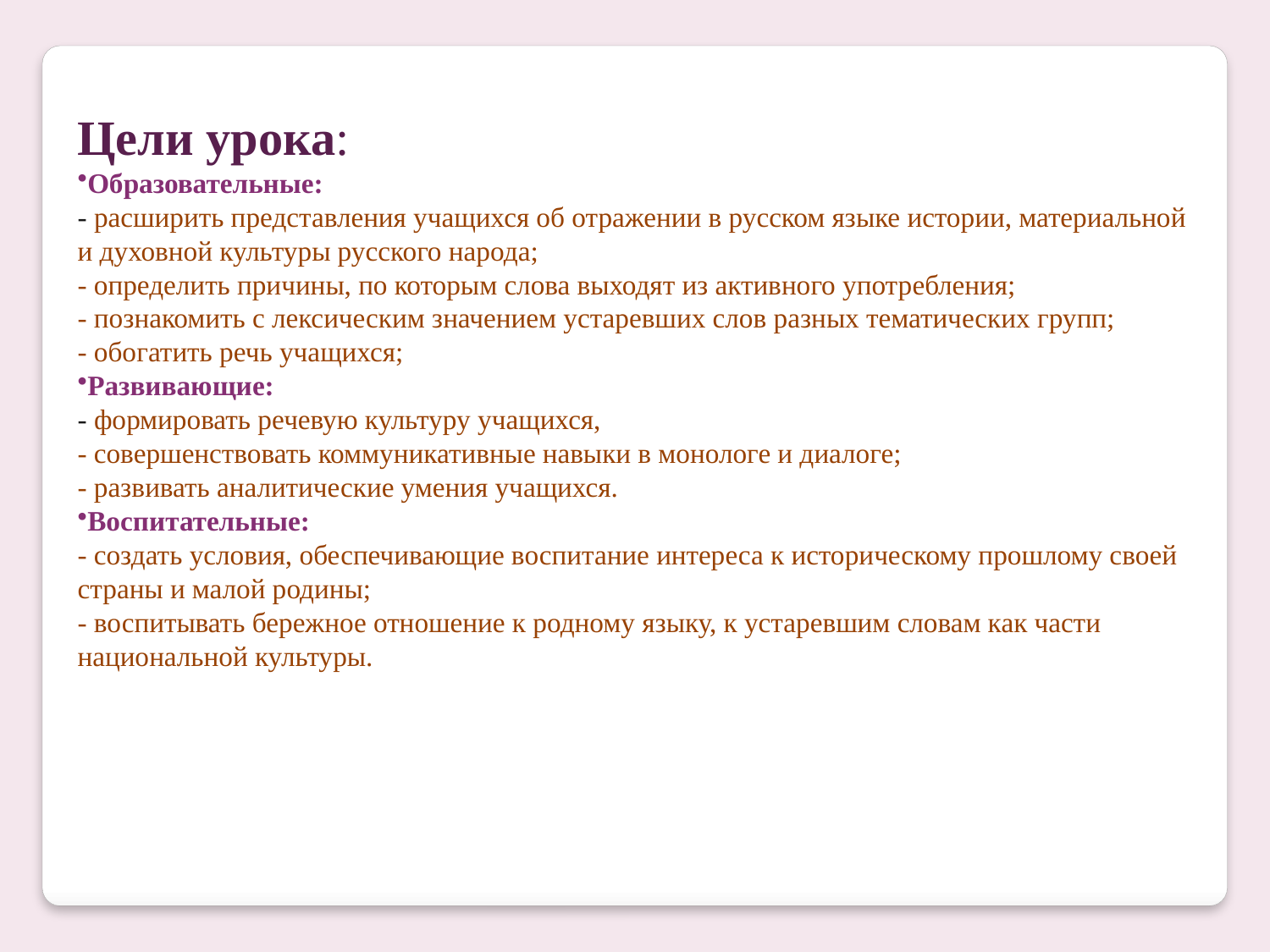

Цели урока:
Образовательные:
- расширить представления учащихся об отражении в русском языке истории, материальной и духовной культуры русского народа;
- определить причины, по которым слова выходят из активного употребления;
- познакомить с лексическим значением устаревших слов разных тематических групп;
- обогатить речь учащихся;
Развивающие:
- формировать речевую культуру учащихся,
- совершенствовать коммуникативные навыки в монологе и диалоге;
- развивать аналитические умения учащихся.
Воспитательные:
- создать условия, обеспечивающие воспитание интереса к историческому прошлому своей страны и малой родины;
- воспитывать бережное отношение к родному языку, к устаревшим словам как части национальной культуры.